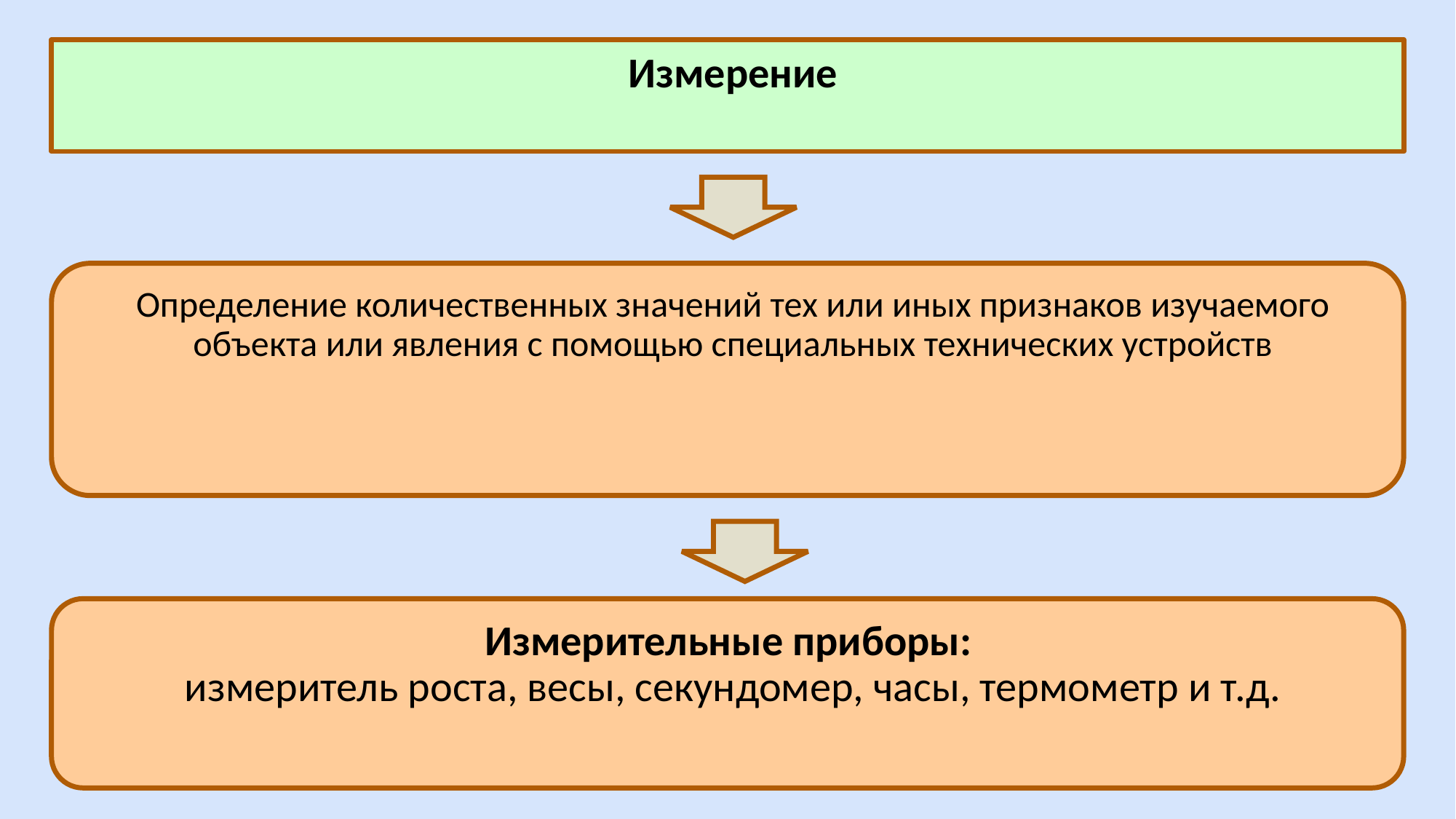

Измерение

Определение количественных значений тех или иных признаков изучаемого объекта или явления с помощью специальных технических устройств

Измерительные приборы:
измеритель роста, весы, секундомер, часы, термометр и т.д.